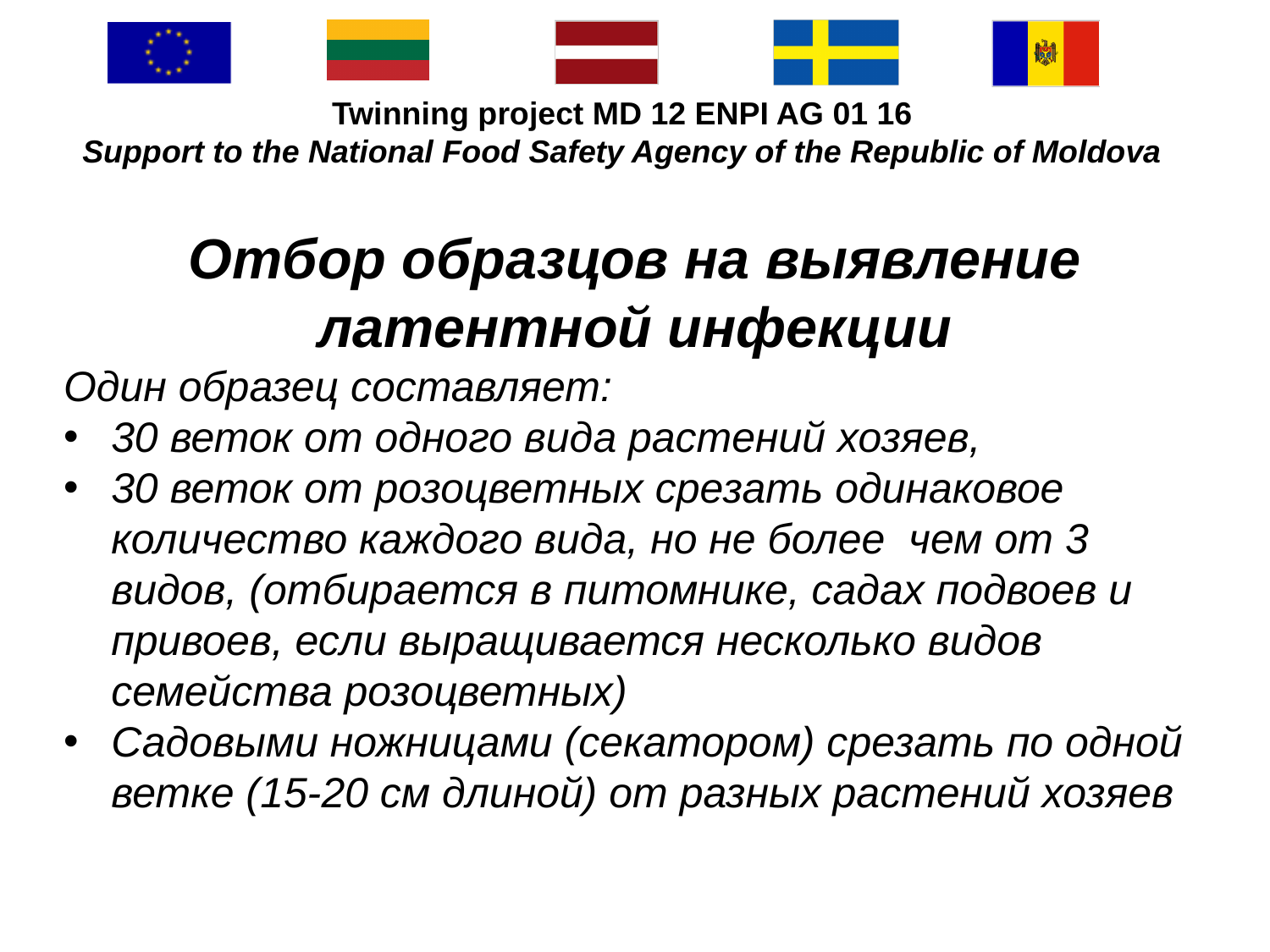

#
Отбор образцов на выявление латентной инфекции
Один образец составляет:
30 веток от одного вида растений хозяев,
30 веток от розоцветных срезать одинаковое количество каждого вида, но не более  чем от 3 видов, (отбирается в питомнике, садах подвоев и привоев, если выращивается несколько видов семейства розоцветных)
Садовыми ножницами (секатором) срезать по одной ветке (15-20 см длиной) от разных растений хозяев